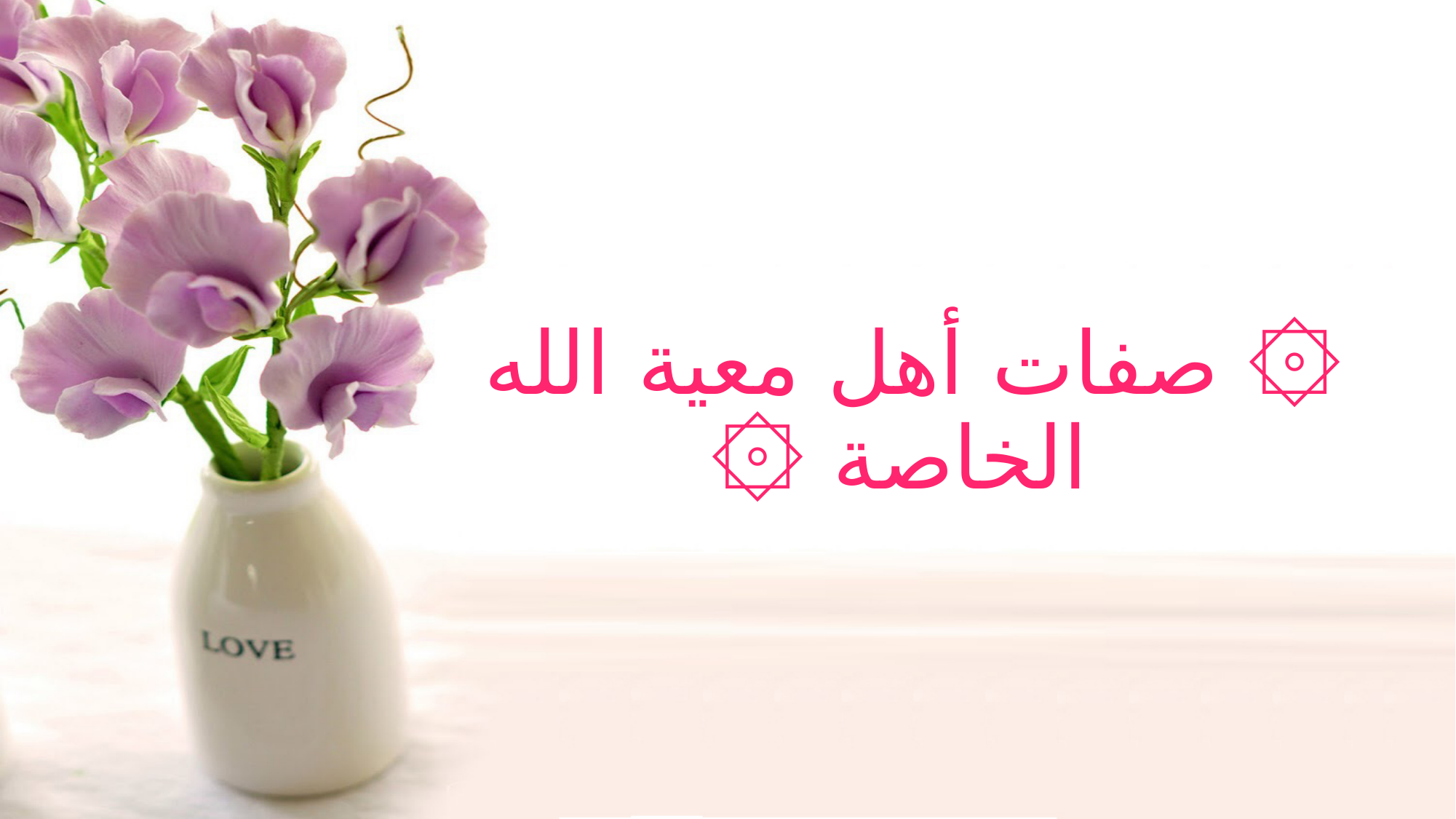

# ۞ صفات أهل معية الله الخاصة ۞